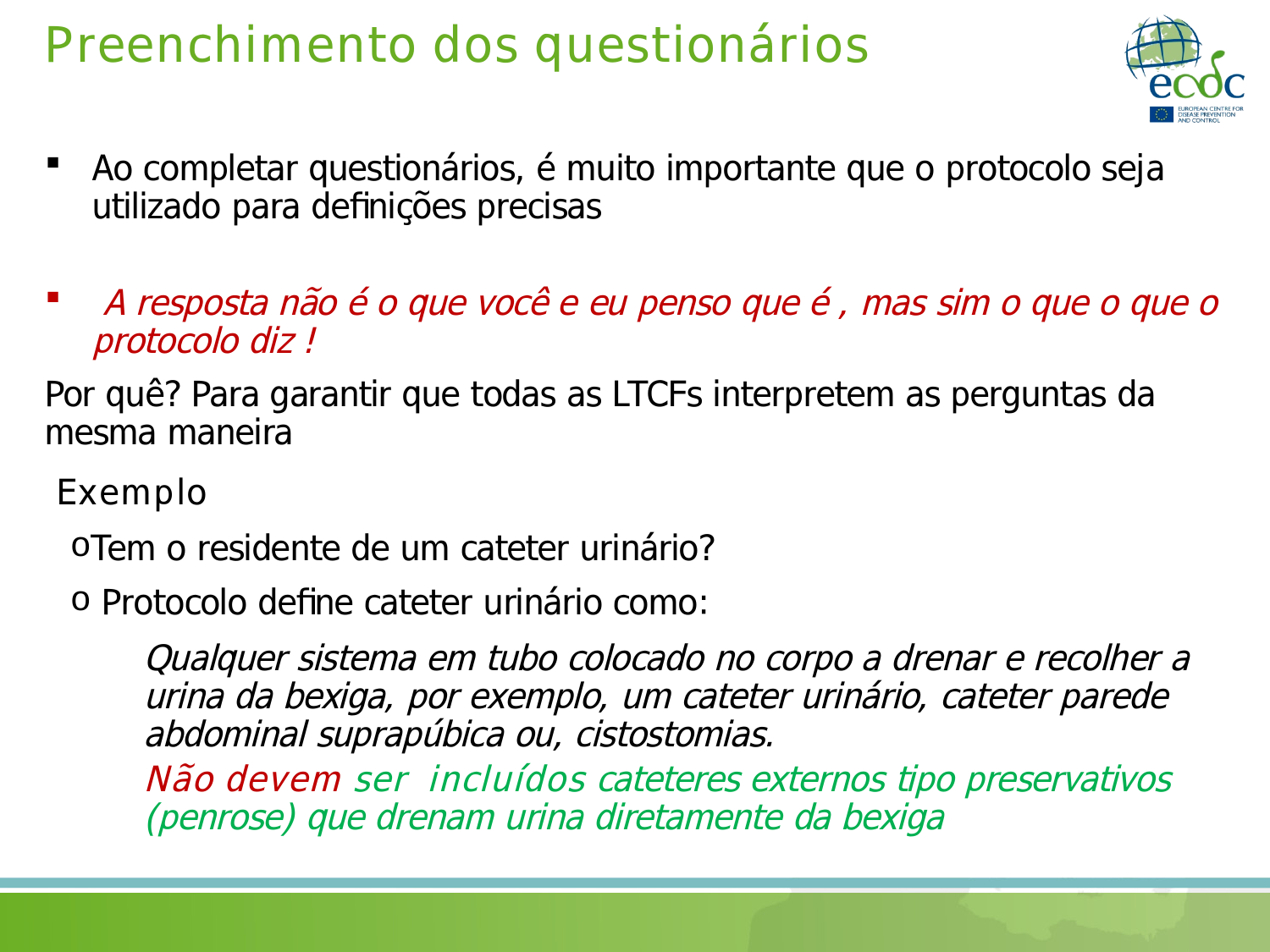

# Preenchimento dos questionários
Ao completar questionários, é muito importante que o protocolo seja utilizado para definições precisas

 A resposta não é o que você e eu penso que é , mas sim o que o que o protocolo diz !
Por quê? Para garantir que todas as LTCFs interpretem as perguntas da mesma maneira
 Exemplo
Tem o residente de um cateter urinário?
 Protocolo define cateter urinário como:
Qualquer sistema em tubo colocado no corpo a drenar e recolher a urina da bexiga, por exemplo, um cateter urinário, cateter parede abdominal suprapúbica ou, cistostomias.
Não devem ser  incluídos cateteres externos tipo preservativos (penrose) que drenam urina diretamente da bexiga